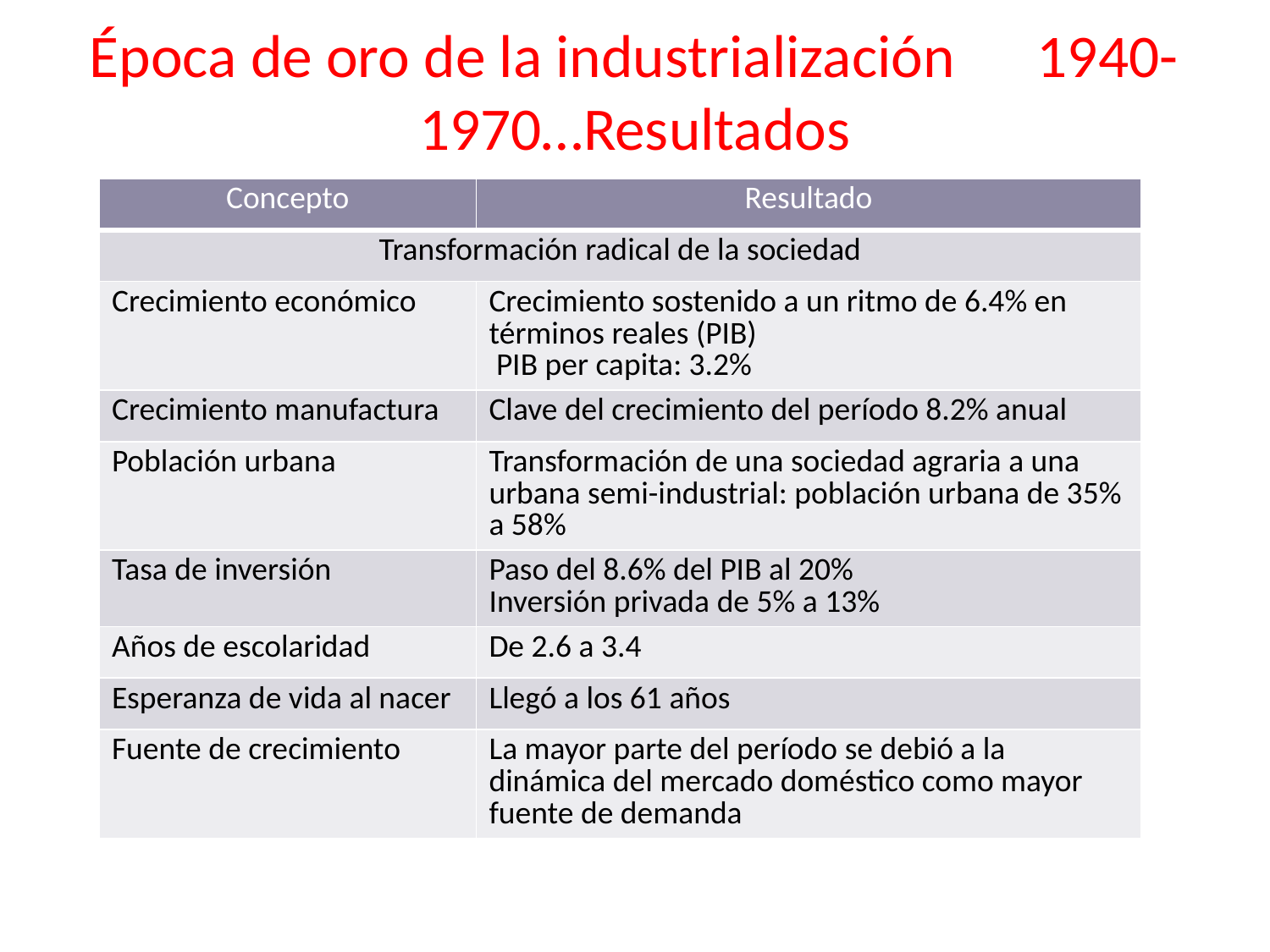

# Época de oro de la industrialización      1940-1970…Resultados
| Concepto | Resultado |
| --- | --- |
| Transformación radical de la sociedad |  |
| Crecimiento económico | Crecimiento sostenido a un ritmo de 6.4% en términos reales (PIB) PIB per capita: 3.2% |
| Crecimiento manufactura | Clave del crecimiento del período 8.2% anual |
| Población urbana | Transformación de una sociedad agraria a una urbana semi-industrial: población urbana de 35% a 58% |
| Tasa de inversión | Paso del 8.6% del PIB al 20% Inversión privada de 5% a 13% |
| Años de escolaridad | De 2.6 a 3.4 |
| Esperanza de vida al nacer | Llegó a los 61 años |
| Fuente de crecimiento | La mayor parte del período se debió a la dinámica del mercado doméstico como mayor fuente de demanda |